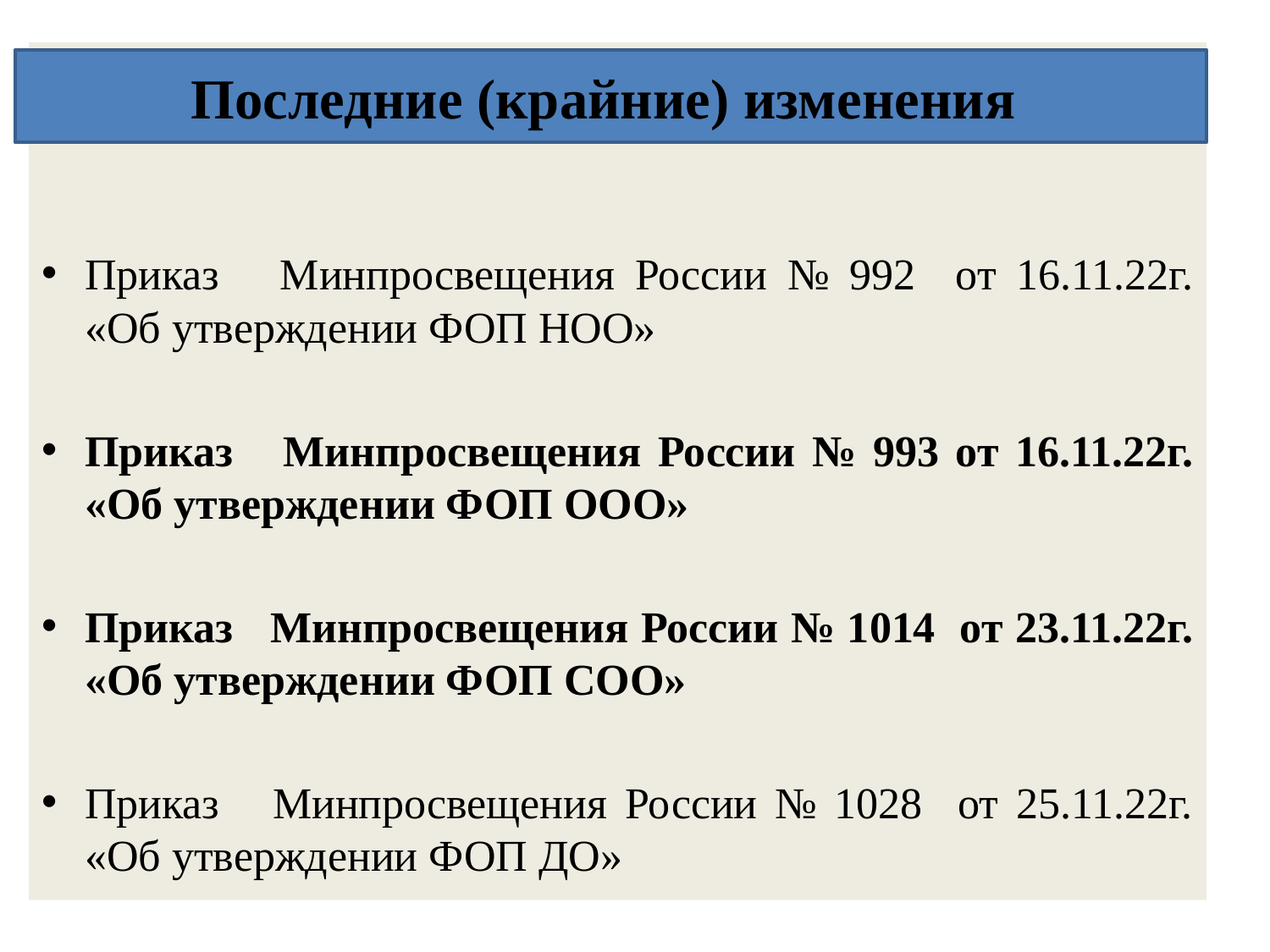

#

Приказ   Минпросвещения России № 992  от 16.11.22г. «Об утверждении ФОП НОО»

Приказ   Минпросвещения России № 993 от 16.11.22г. «Об утверждении ФОП ООО»

Приказ   Минпросвещения России № 1014  от 23.11.22г. «Об утверждении ФОП СОО»

Приказ   Минпросвещения России № 1028  от 25.11.22г. «Об утверждении ФОП ДО»

Последние (крайние) изменения